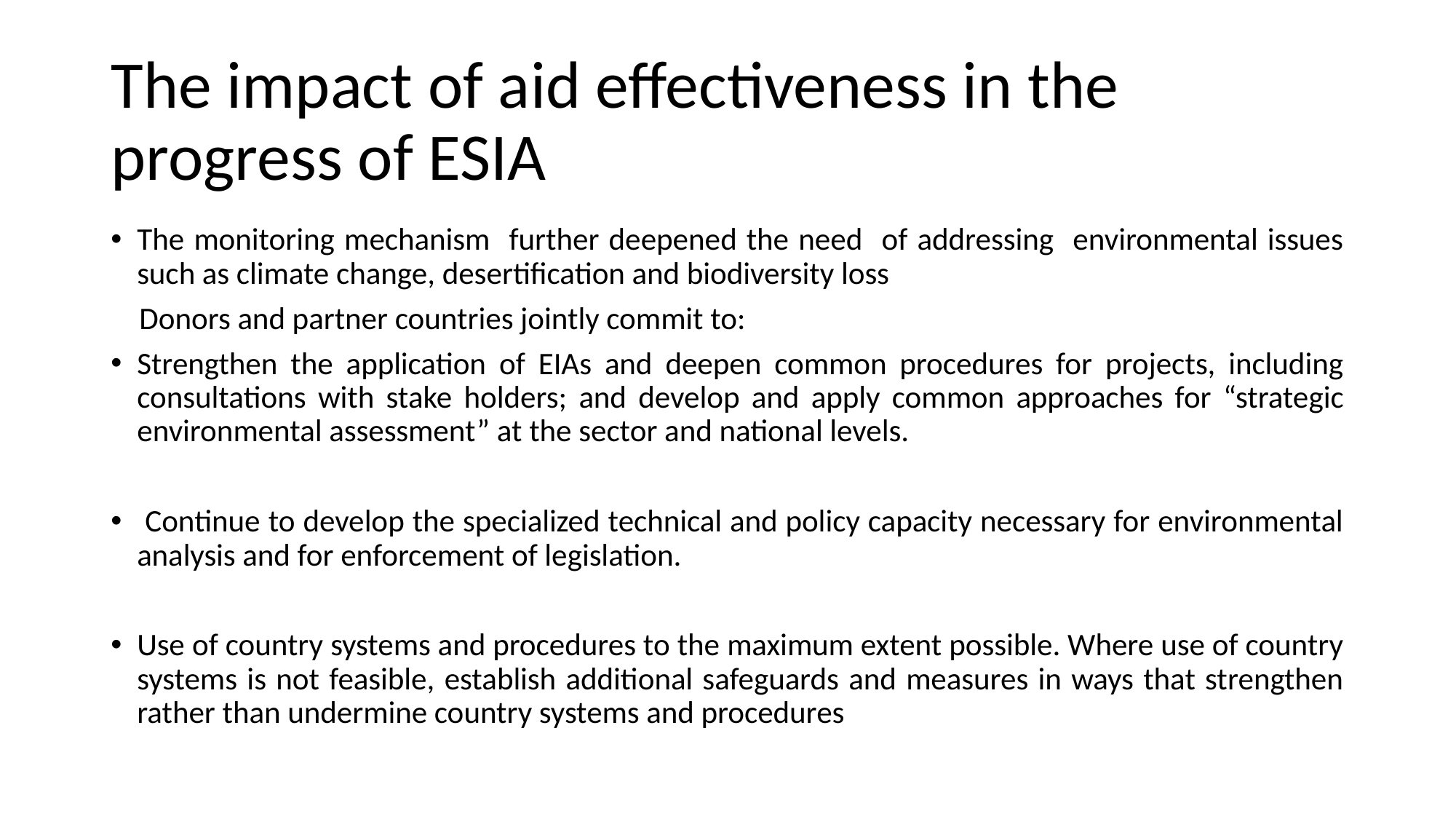

# The impact of aid effectiveness in the progress of ESIA
The monitoring mechanism  further deepened the need  of addressing  environmental issues such as climate change, desertification and biodiversity loss
    Donors and partner countries jointly commit to:
Strengthen the application of EIAs and deepen common procedures for projects, including consultations with stake holders; and develop and apply common approaches for “strategic environmental assessment” at the sector and national levels.

 Continue to develop the specialized technical and policy capacity necessary for environmental analysis and for enforcement of legislation.

Use of country systems and procedures to the maximum extent possible. Where use of country systems is not feasible, establish additional safeguards and measures in ways that strengthen rather than undermine country systems and procedures